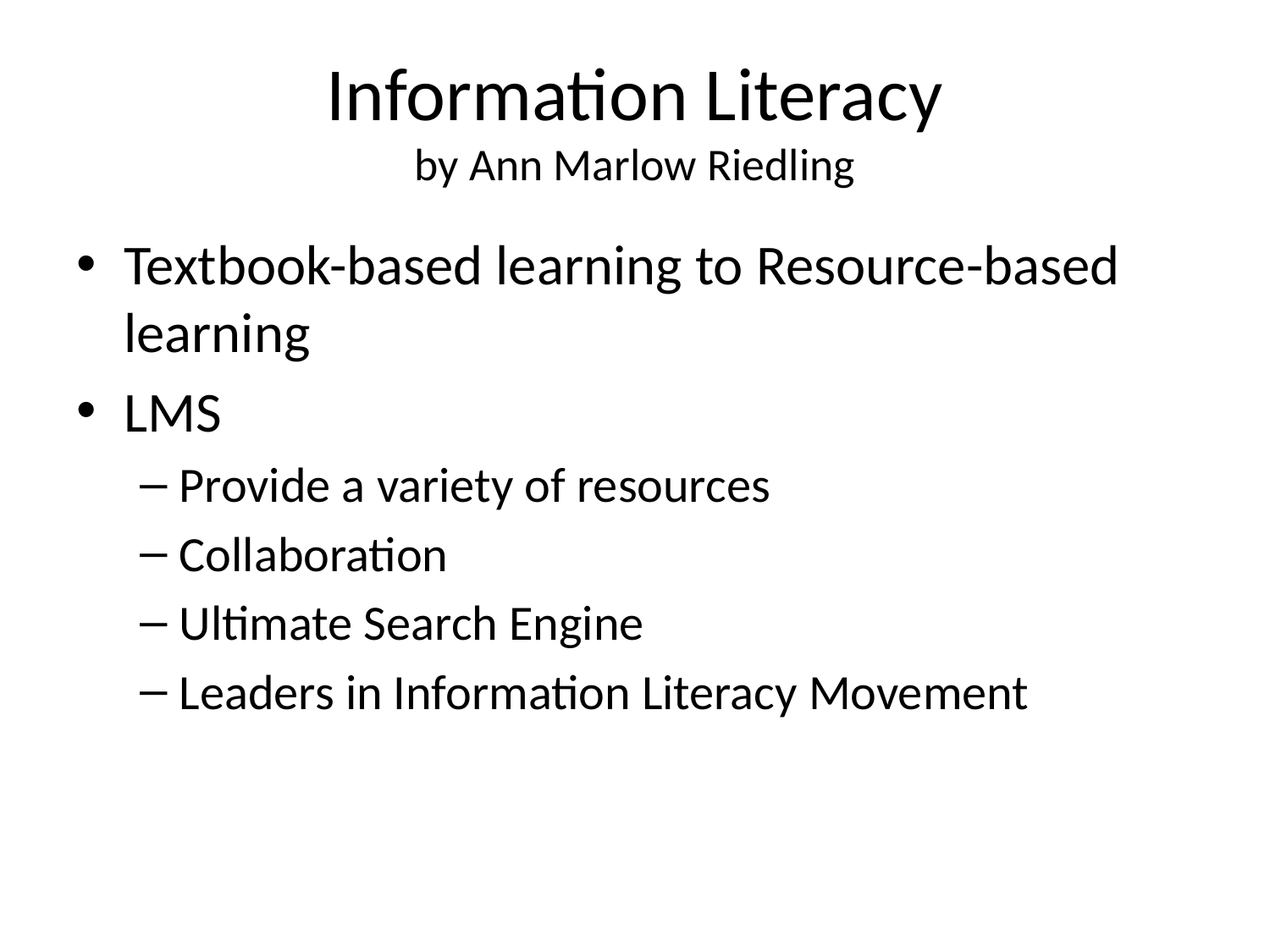

# Information Literacy by Ann Marlow Riedling
Textbook-based learning to Resource-based learning
LMS
Provide a variety of resources
Collaboration
Ultimate Search Engine
Leaders in Information Literacy Movement